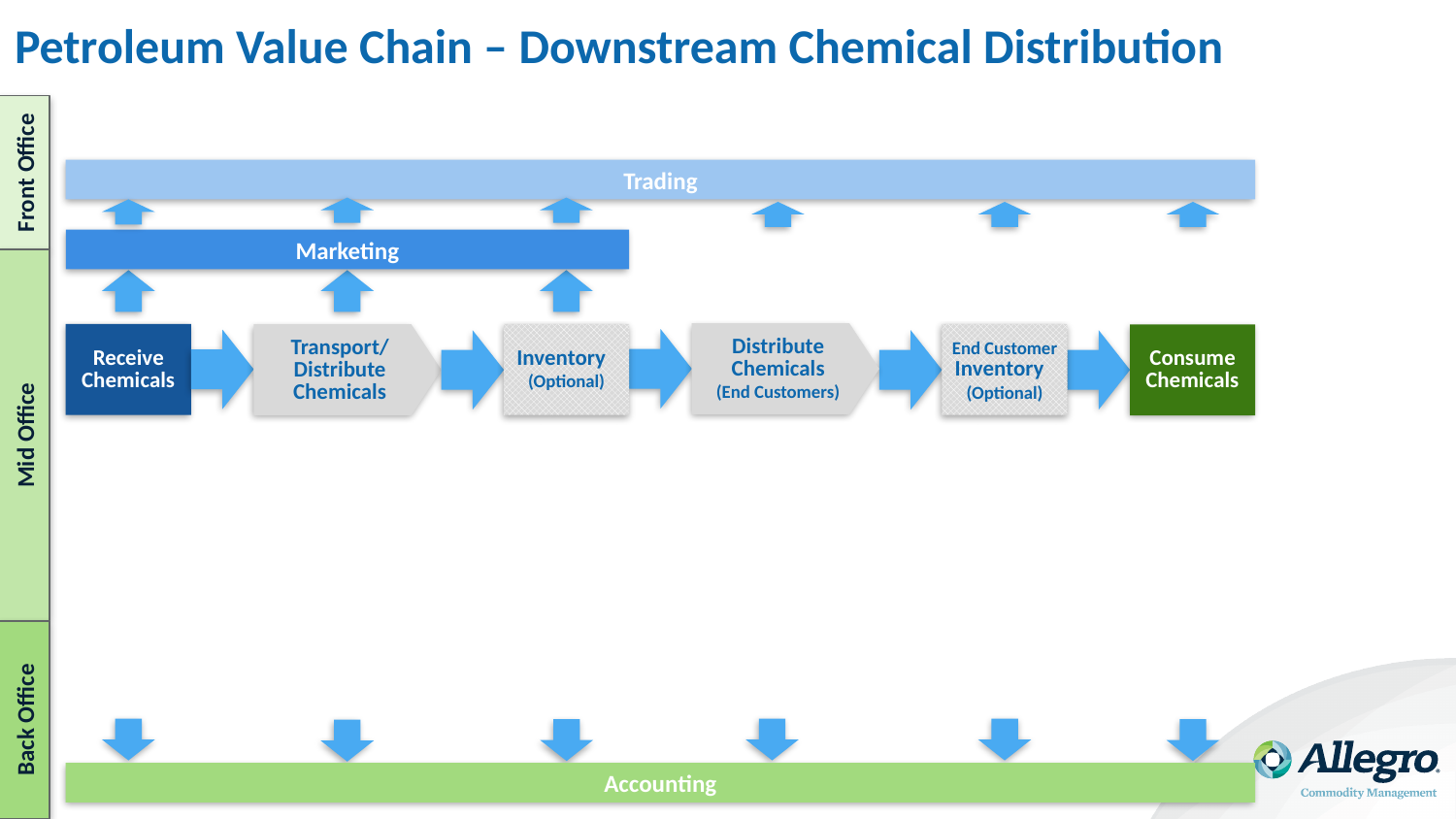

# Petroleum Value Chain – Downstream Chemical Distribution
Front Office
Trading

Marketing

Distribute
Chemicals
(End Customers)
Inventory
(Optional)
End Customer
Inventory
(Optional)
Receive
Chemicals
Transport/
Distribute
Chemicals
Consume
Chemicals

Mid Office
Back Office

Accounting